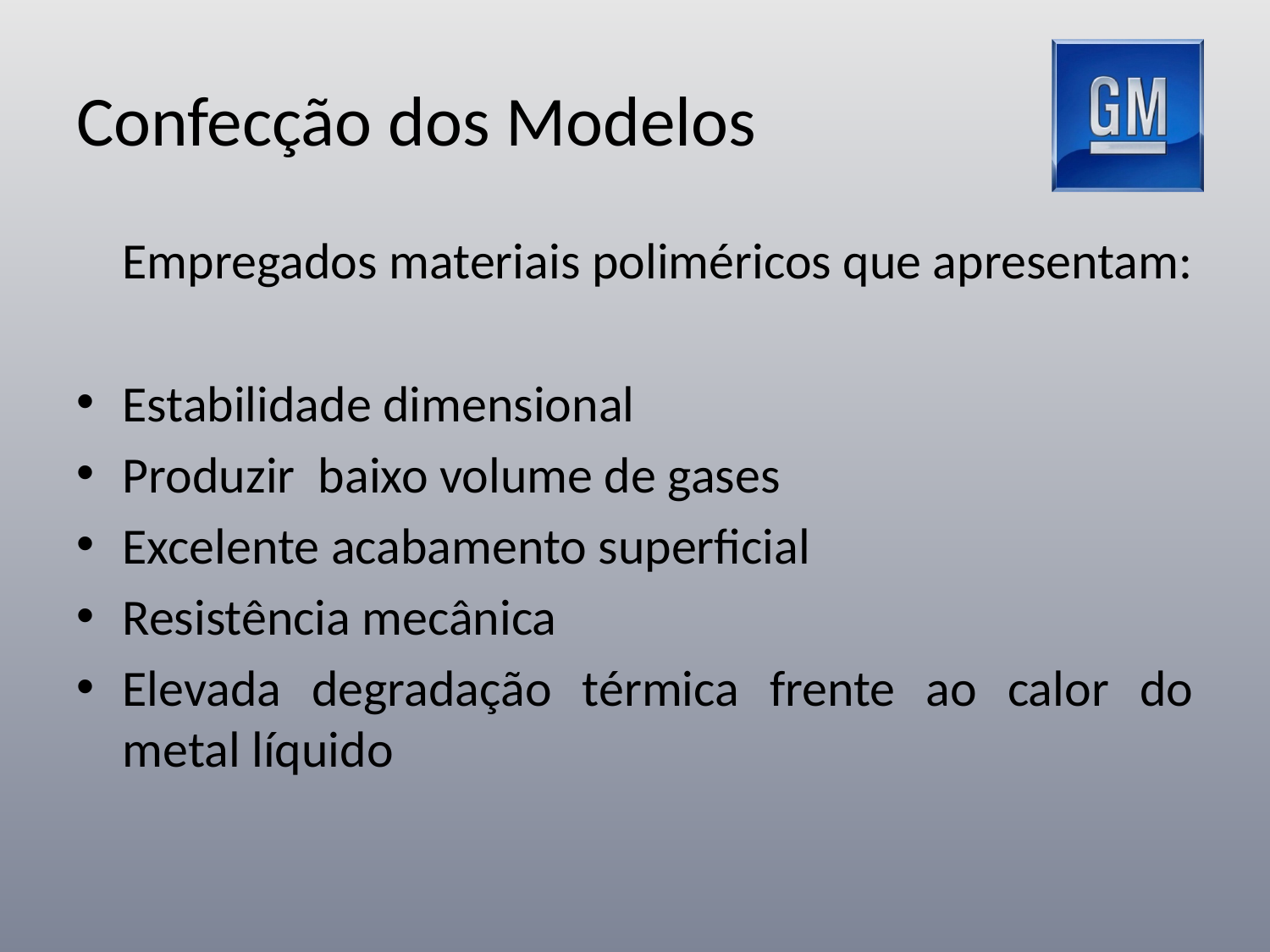

# Confecção dos Modelos
	Empregados materiais poliméricos que apresentam:

Estabilidade dimensional
Produzir  baixo volume de gases
Excelente acabamento superficial
Resistência mecânica
Elevada degradação térmica frente ao calor do metal líquido